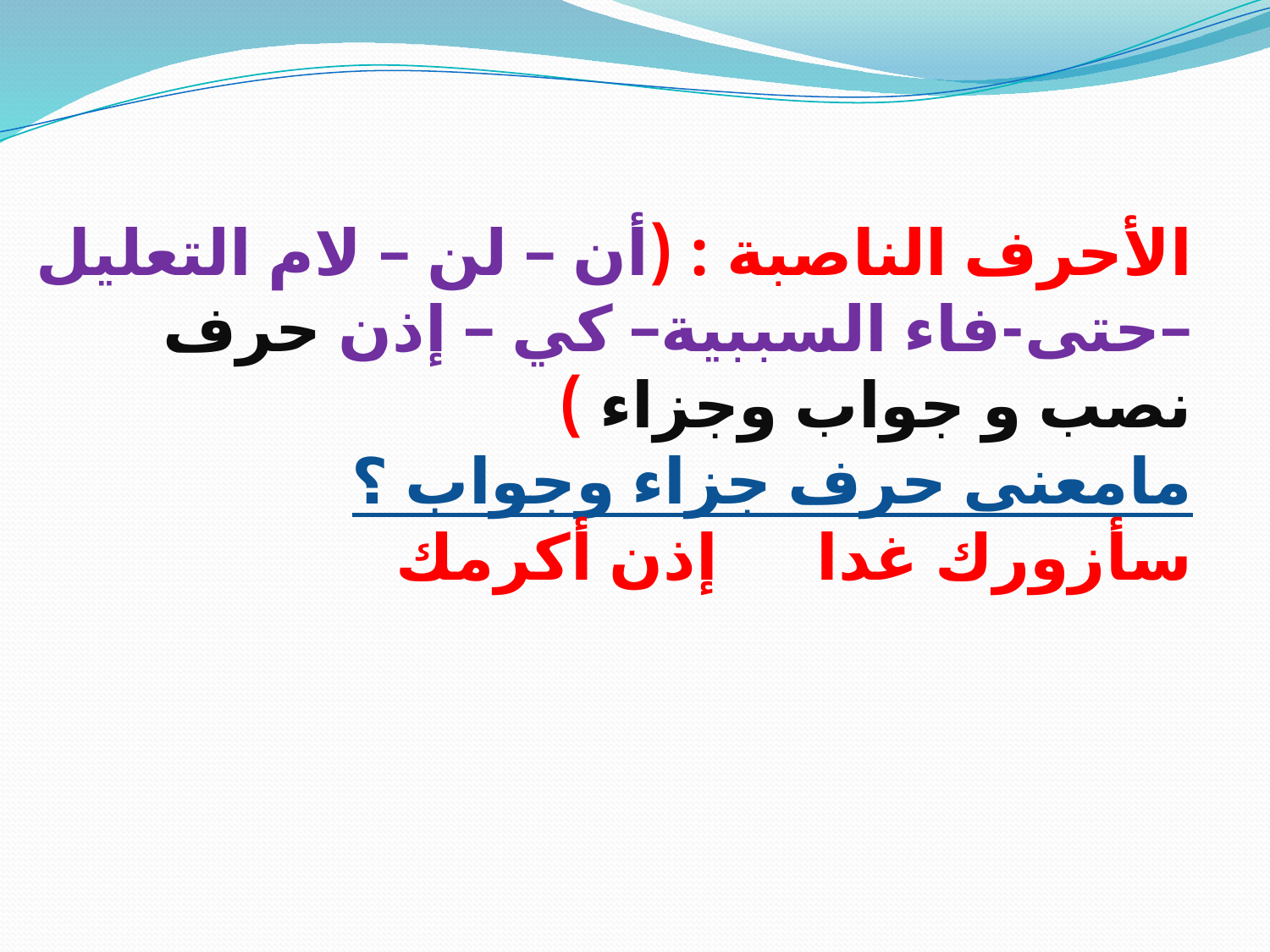

الأحرف الناصبة : (أن – لن – لام التعليل –حتى-فاء السببية– كي – إذن حرف نصب و جواب وجزاء )
مامعنى حرف جزاء وجواب ؟
سأزورك غدا      إذن أكرمك